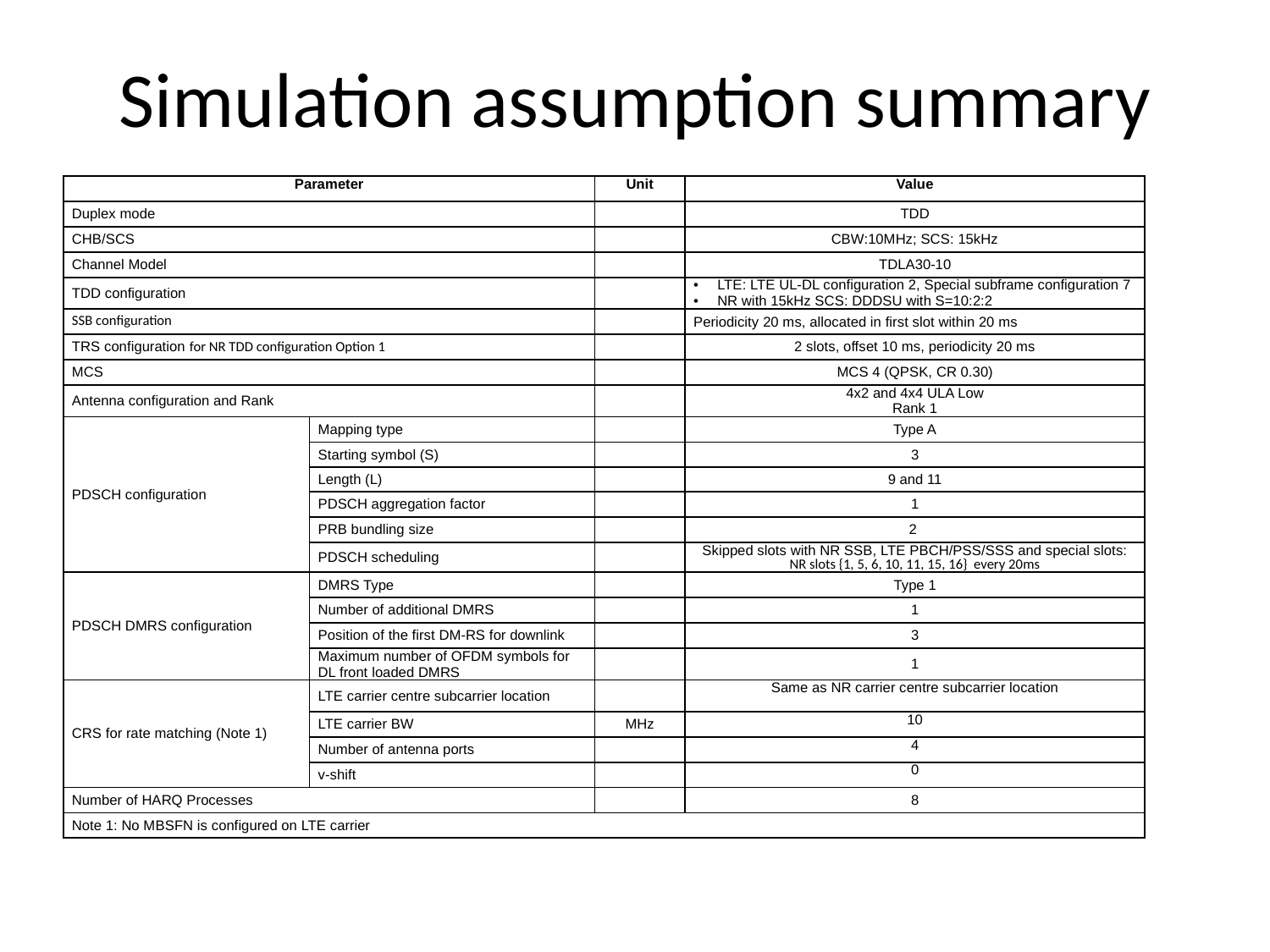

# Simulation assumption summary
| Parameter |  | Unit | Value |
| --- | --- | --- | --- |
| Duplex mode |  |  | TDD |
| CHB/SCS |  |  | CBW:10MHz; SCS: 15kHz |
| Channel Model |  |  | TDLA30-10 |
| TDD configuration |  |  | LTE: LTE UL-DL configuration 2, Special subframe configuration 7 NR with 15kHz SCS: DDDSU with S=10:2:2 |
| SSB configuration |  |  | Periodicity 20 ms, allocated in first slot within 20 ms |
| TRS configuration for NR TDD configuration Option 1 |  |  | 2 slots, offset 10 ms, periodicity 20 ms |
| MCS |  |  | MCS 4 (QPSK, CR 0.30) |
| Antenna configuration and Rank |  |  | 4x2 and 4x4 ULA Low Rank 1 |
| PDSCH configuration | Mapping type |  | Type A |
|  | Starting symbol (S) |  | 3 |
|  | Length (L) |  | 9 and 11 |
|  | PDSCH aggregation factor |  | 1 |
|  | PRB bundling size |  | 2 |
|  | PDSCH scheduling |  | Skipped slots with NR SSB, LTE PBCH/PSS/SSS and special slots: NR slots {1, 5, 6, 10, 11, 15, 16} every 20ms |
| PDSCH DMRS configuration | DMRS Type |  | Type 1 |
|  | Number of additional DMRS |  | 1 |
|  | Position of the first DM-RS for downlink |  | 3 |
|  | Maximum number of OFDM symbols for DL front loaded DMRS |  | 1 |
| CRS for rate matching (Note 1) | LTE carrier centre subcarrier location |  | Same as NR carrier centre subcarrier location |
|  | LTE carrier BW | MHz | 10 |
|  | Number of antenna ports |  | 4 |
|  | v-shift |  | 0 |
| Number of HARQ Processes |  |  | 8 |
| Note 1: No MBSFN is configured on LTE carrier |  |  |  |